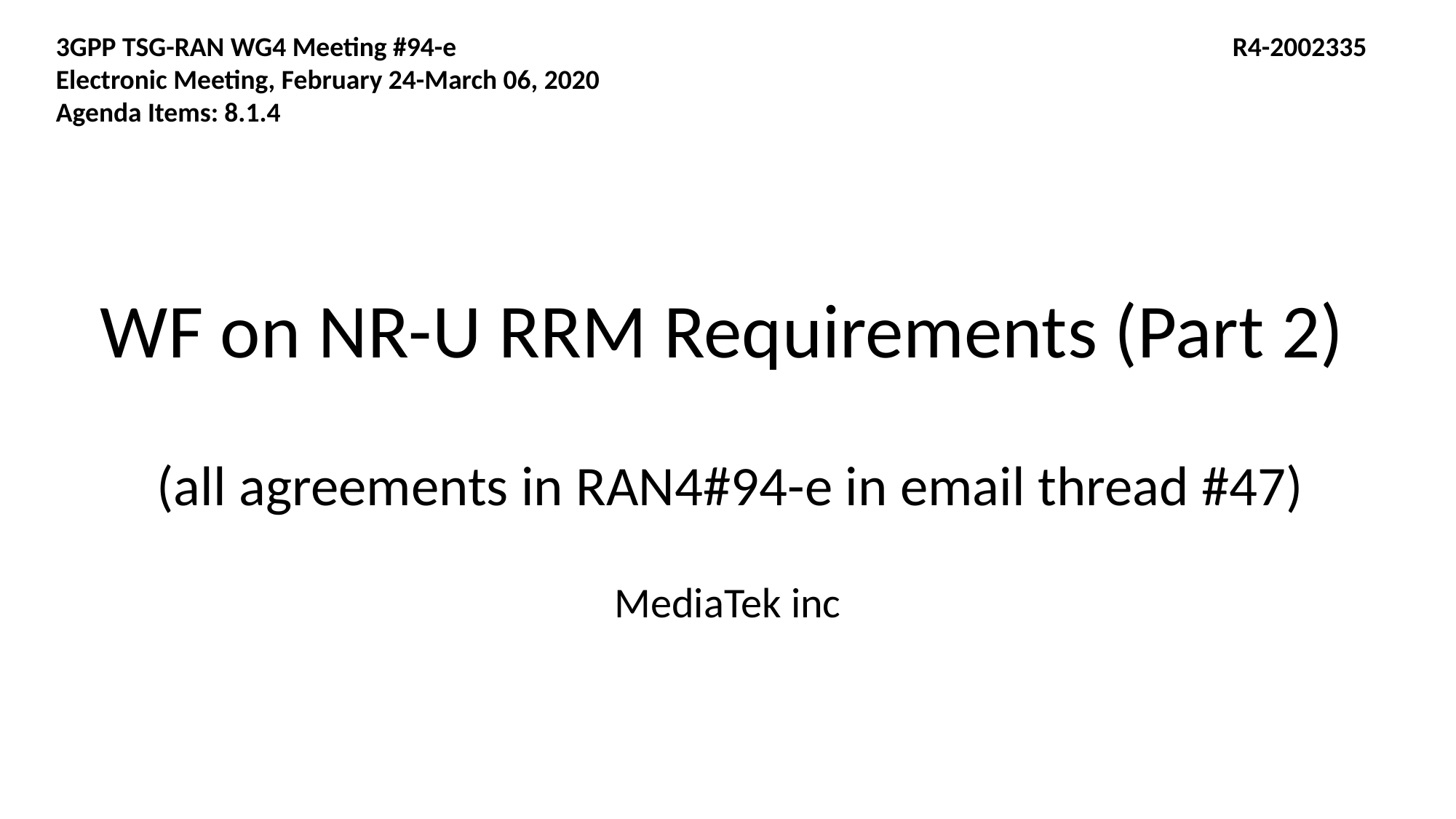

3GPP TSG-RAN WG4 Meeting #94-e	                                                                                                                        R4-2002335
Electronic Meeting, February 24-March 06, 2020
Agenda Items: 8.1.4
# WF on NR-U RRM Requirements (Part 2) (all agreements in RAN4#94-e in email thread #47)
MediaTek inc